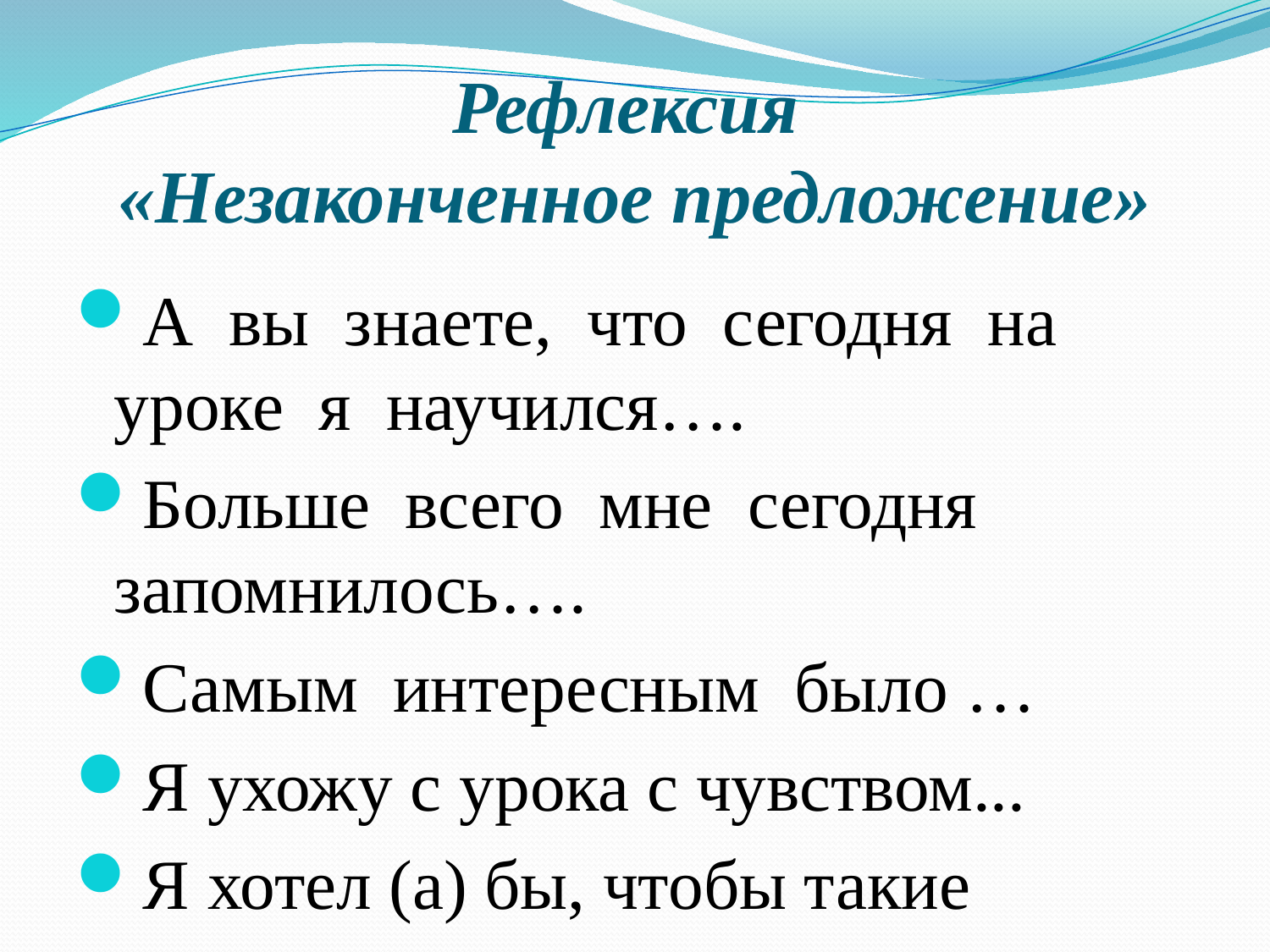

# Рефлексия «Незаконченное предложение»
А  вы  знаете,  что  сегодня  на  уроке  я  научился….
Больше  всего  мне  сегодня  запомнилось….
Самым  интересным  было …
Я ухожу с урока с чувством...
Я хотел (а) бы, чтобы такие уроки...